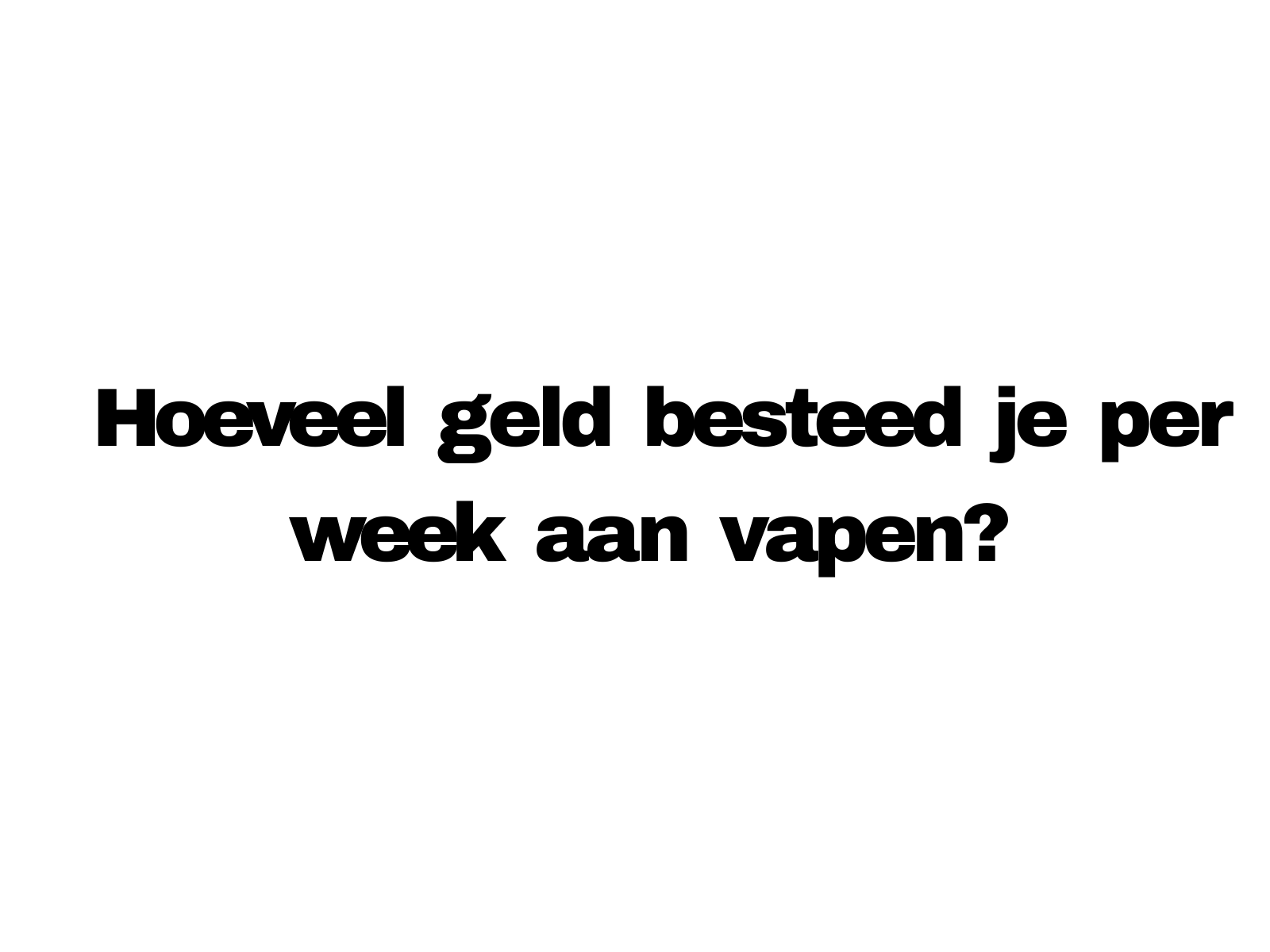

# Hoeveel geld besteed je per week aan vapen?